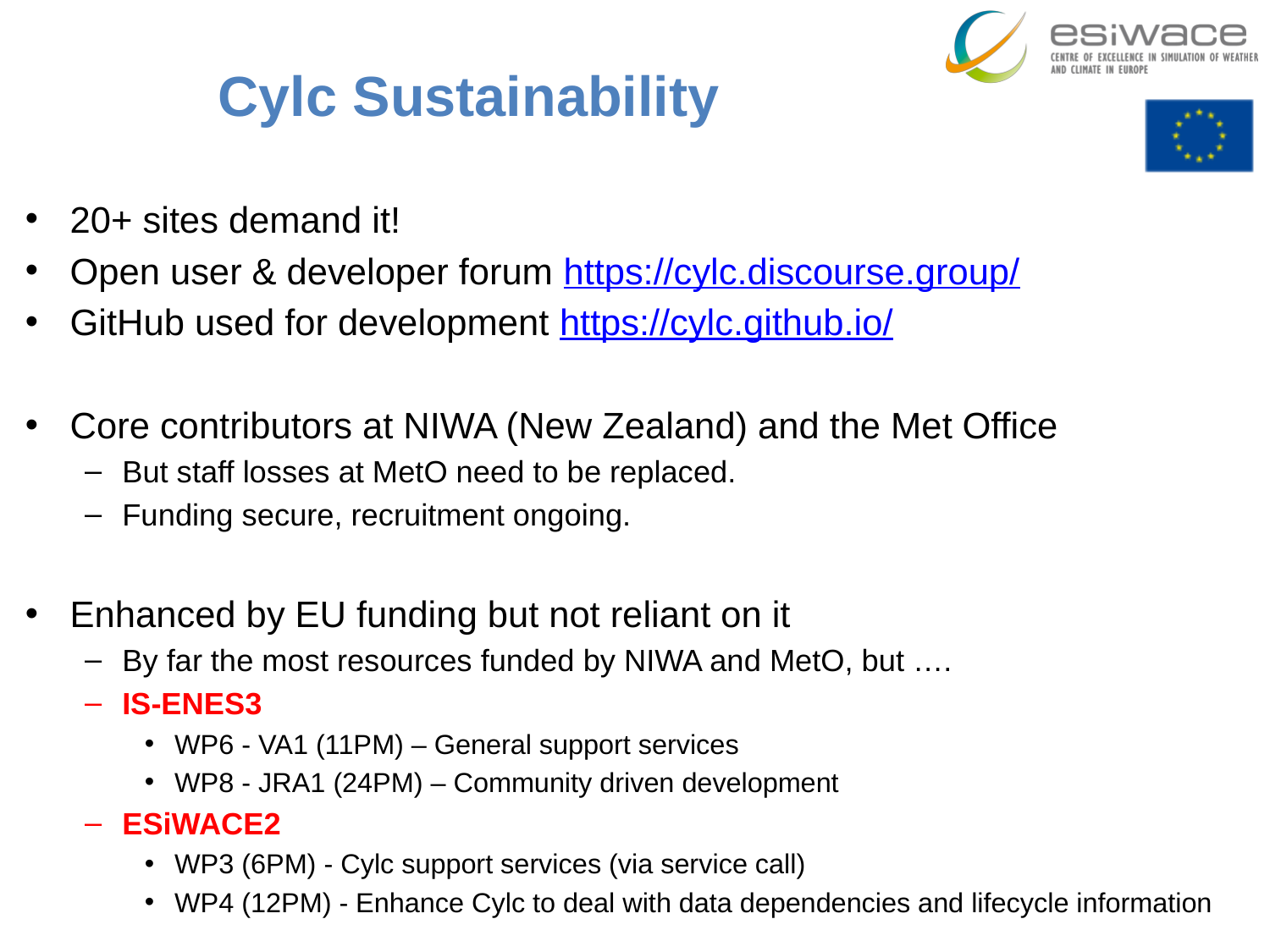

# Cylc Sustainability
20+ sites demand it!
Open user & developer forum https://cylc.discourse.group/
GitHub used for development https://cylc.github.io/

Core contributors at NIWA (New Zealand) and the Met Office
But staff losses at MetO need to be replaced.
Funding secure, recruitment ongoing.

Enhanced by EU funding but not reliant on it
By far the most resources funded by NIWA and MetO, but ….
IS-ENES3
WP6 - VA1 (11PM) – General support services
WP8 - JRA1 (24PM) – Community driven development
ESiWACE2
WP3 (6PM) - Cylc support services (via service call)
WP4 (12PM) - Enhance Cylc to deal with data dependencies and lifecycle information